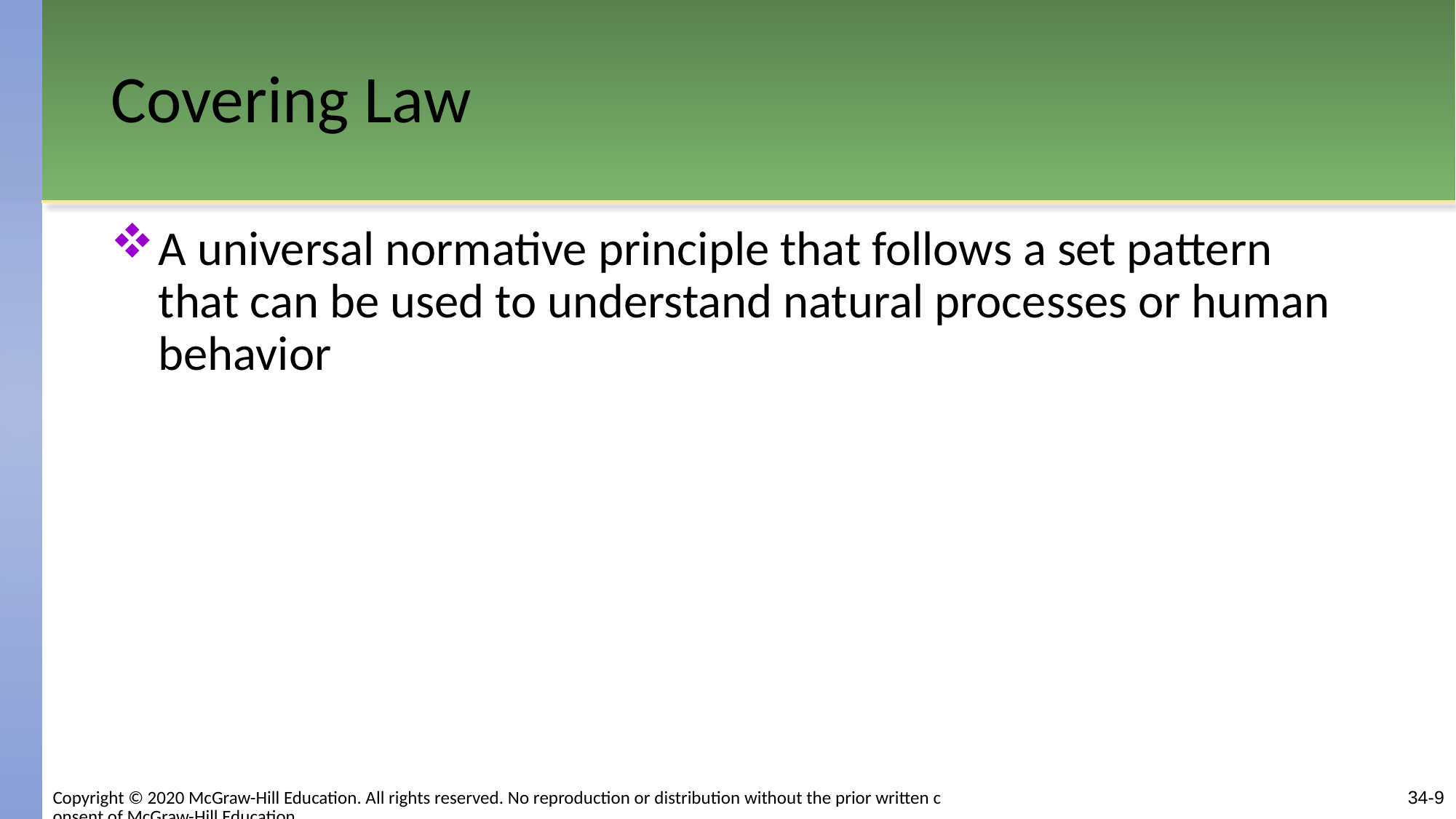

# Covering Law
A universal normative principle that follows a set pattern that can be used to understand natural processes or human behavior
Copyright © 2020 McGraw-Hill Education. All rights reserved. No reproduction or distribution without the prior written consent of McGraw-Hill Education.
34-9